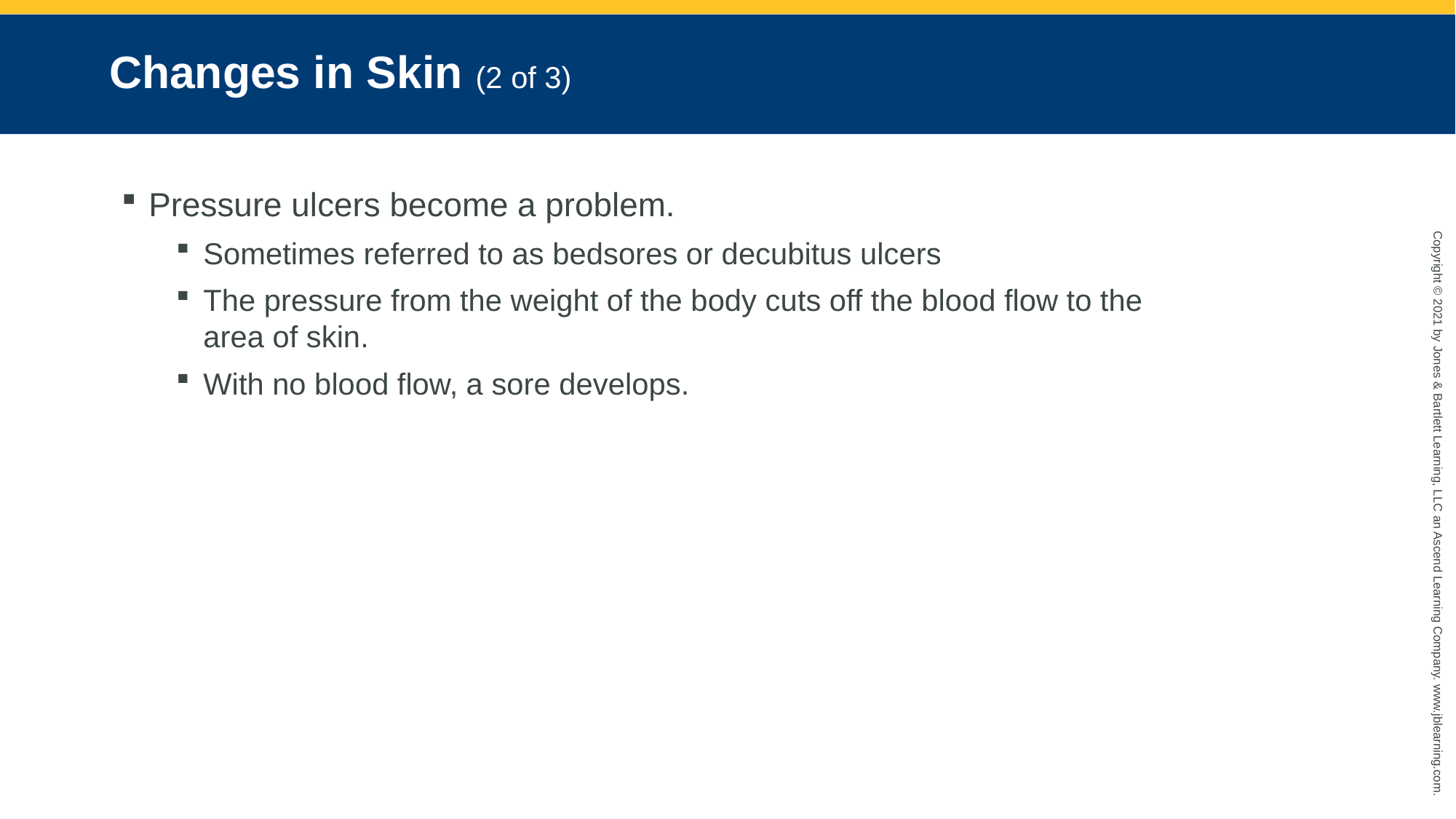

# Changes in Skin (2 of 3)
Pressure ulcers become a problem.
Sometimes referred to as bedsores or decubitus ulcers
The pressure from the weight of the body cuts off the blood flow to the area of skin.
With no blood flow, a sore develops.